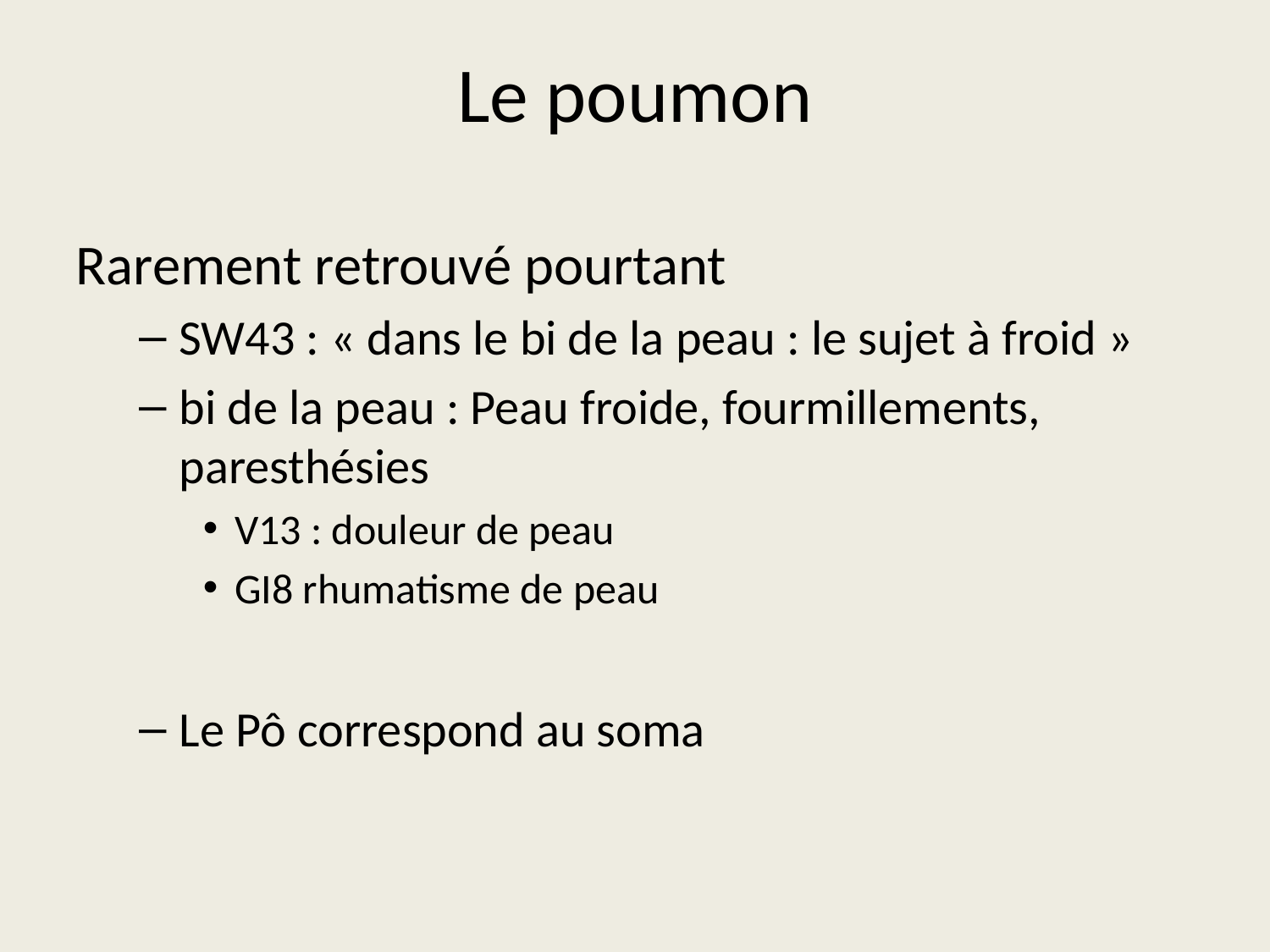

# Le poumon
Rarement retrouvé pourtant
SW43 : « dans le bi de la peau : le sujet à froid »
bi de la peau : Peau froide, fourmillements, paresthésies
V13 : douleur de peau
GI8 rhumatisme de peau

Le Pô correspond au soma